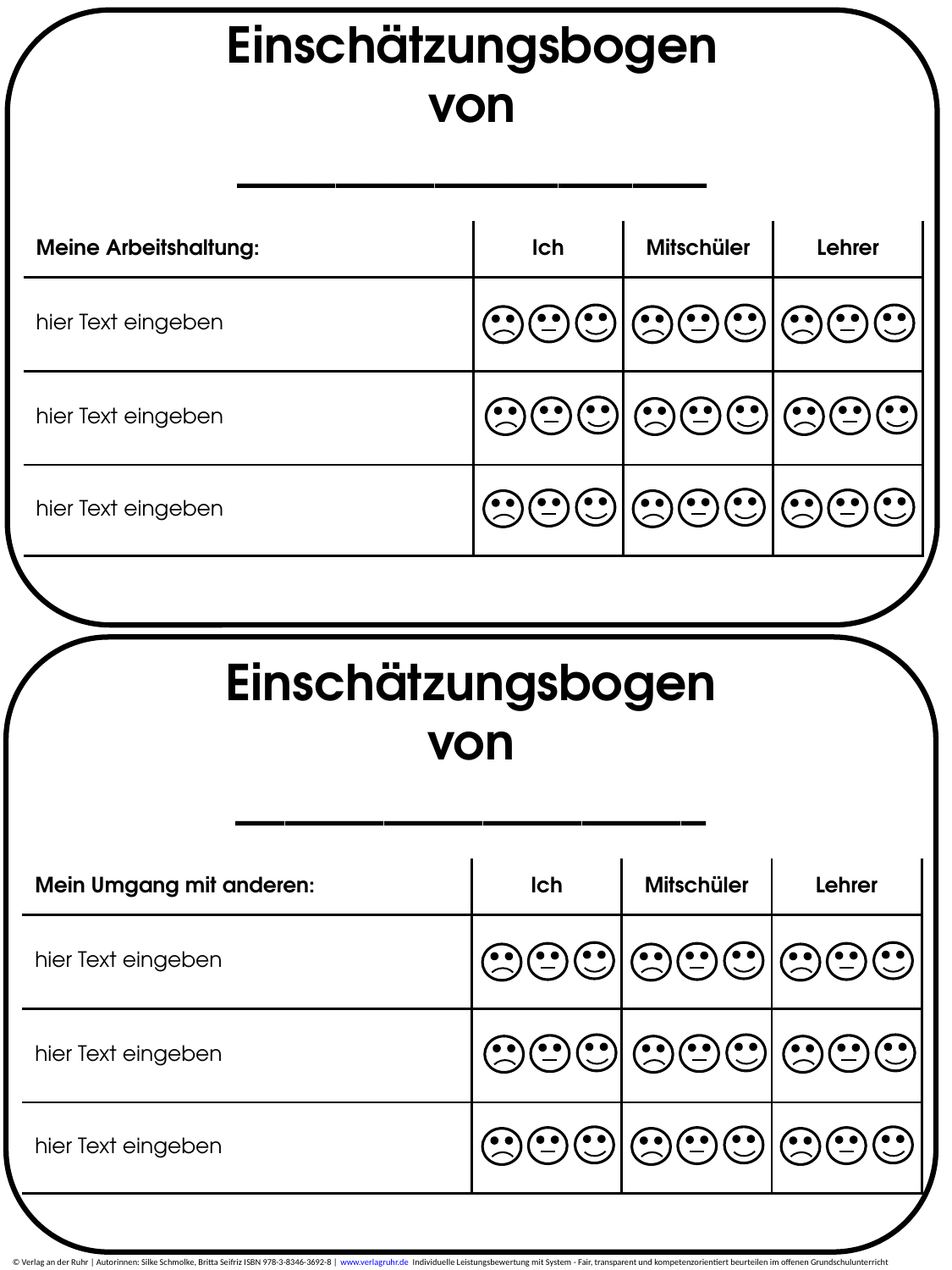

Einschätzungsbogen
von
____________________

| Meine Arbeitshaltung: | Ich | Mitschüler | Lehrer |
| --- | --- | --- | --- |
| hier Text eingeben |  |  |  |
| hier Text eingeben |  |  |  |
| hier Text eingeben |  |  |  |

Einschätzungsbogen
von
____________________
| Mein Umgang mit anderen: | Ich | Mitschüler | Lehrer |
| --- | --- | --- | --- |
| hier Text eingeben |  |  |  |
| hier Text eingeben |  |  |  |
| hier Text eingeben |  |  |  |